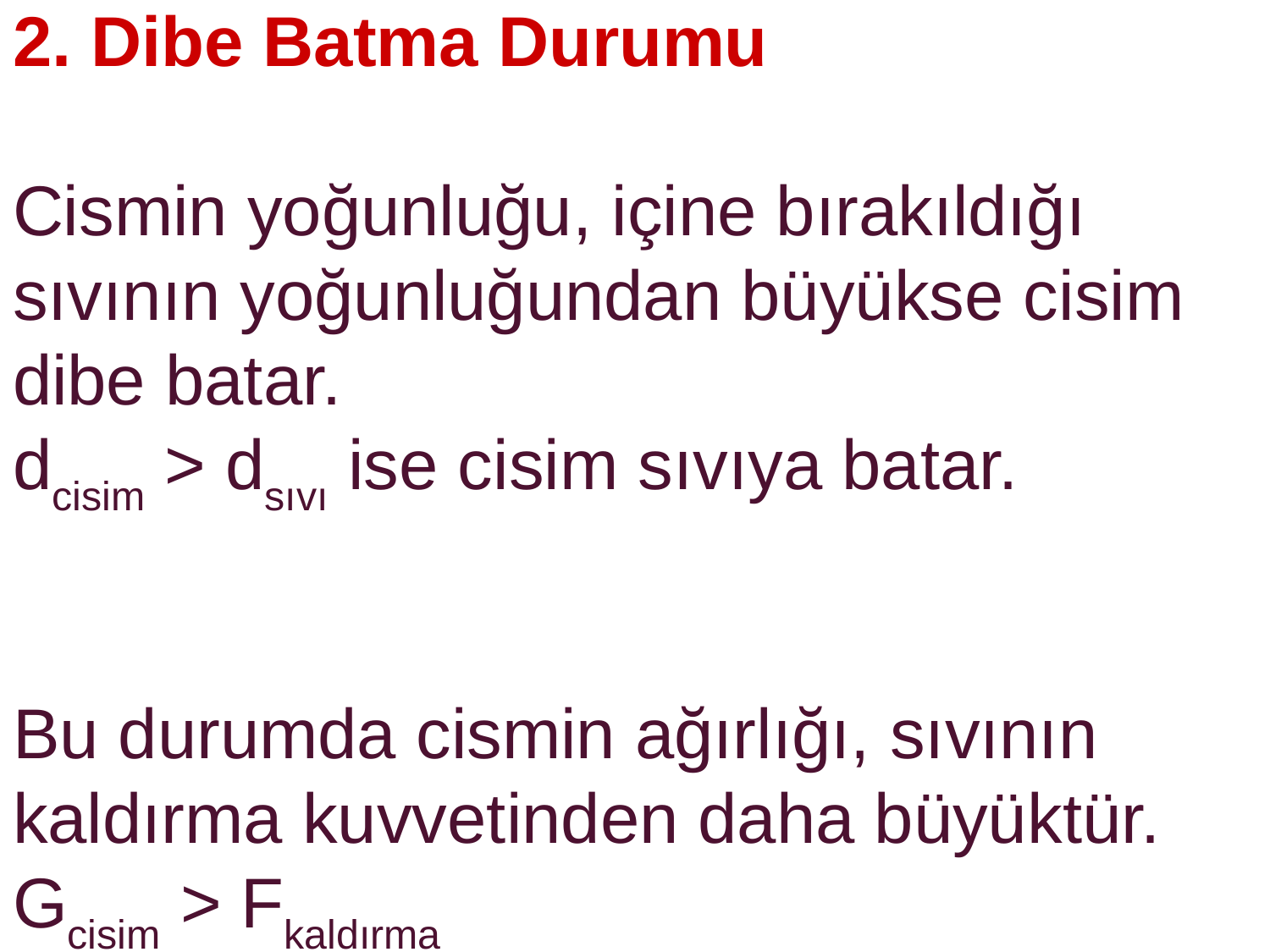

2. Dibe Batma Durumu
Cismin yoğunluğu, içine bırakıldığı sıvının yoğunluğundan büyükse cisim dibe batar.
dcisim > dsıvı ise cisim sıvıya batar.

Bu durumda cismin ağırlığı, sıvının kaldırma kuvvetinden daha büyüktür.
Gcisim > Fkaldırma